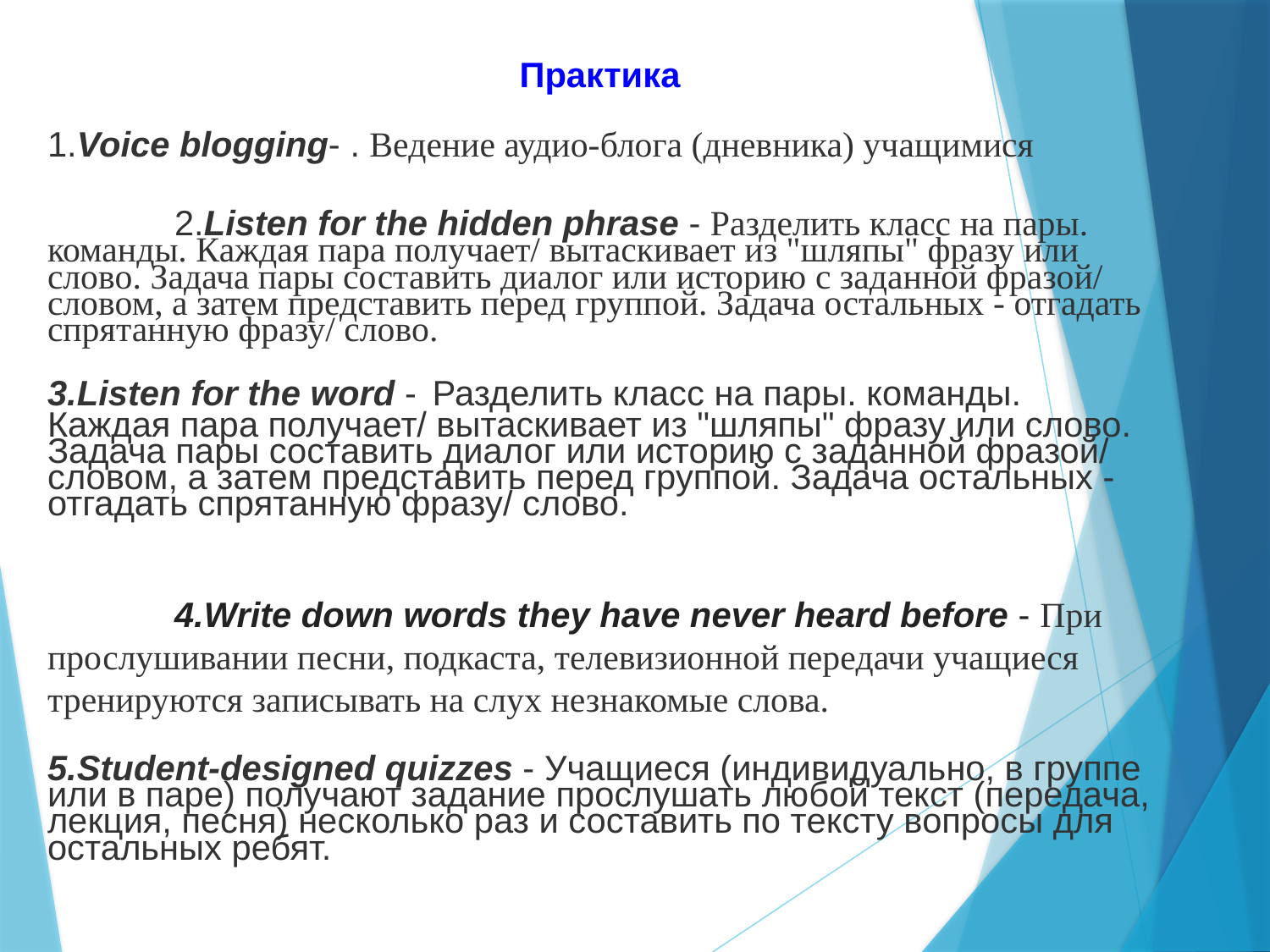

Практика

1.Voice blogging- . Ведение аудио-блога (дневника) учащимися

	2.Listen for the hidden phrase - Разделить класс на пары. команды. Каждая пара получает/ вытаскивает из "шляпы" фразу или слово. Задача пары составить диалог или историю с заданной фразой/ словом, а затем представить перед группой. Задача остальных - отгадать спрятанную фразу/ слово.

3.Listen for the word - Разделить класс на пары. команды. Каждая пара получает/ вытаскивает из "шляпы" фразу или слово. Задача пары составить диалог или историю с заданной фразой/ словом, а затем представить перед группой. Задача остальных - отгадать спрятанную фразу/ слово.

	4.Write down words they have never heard before - При прослушивании песни, подкаста, телевизионной передачи учащиеся тренируются записывать на слух незнакомые слова.

5.Student-designed quizzes - Учащиеся (индивидуально, в группе или в паре) получают задание прослушать любой текст (передача, лекция, песня) несколько раз и составить по тексту вопросы для остальных ребят.